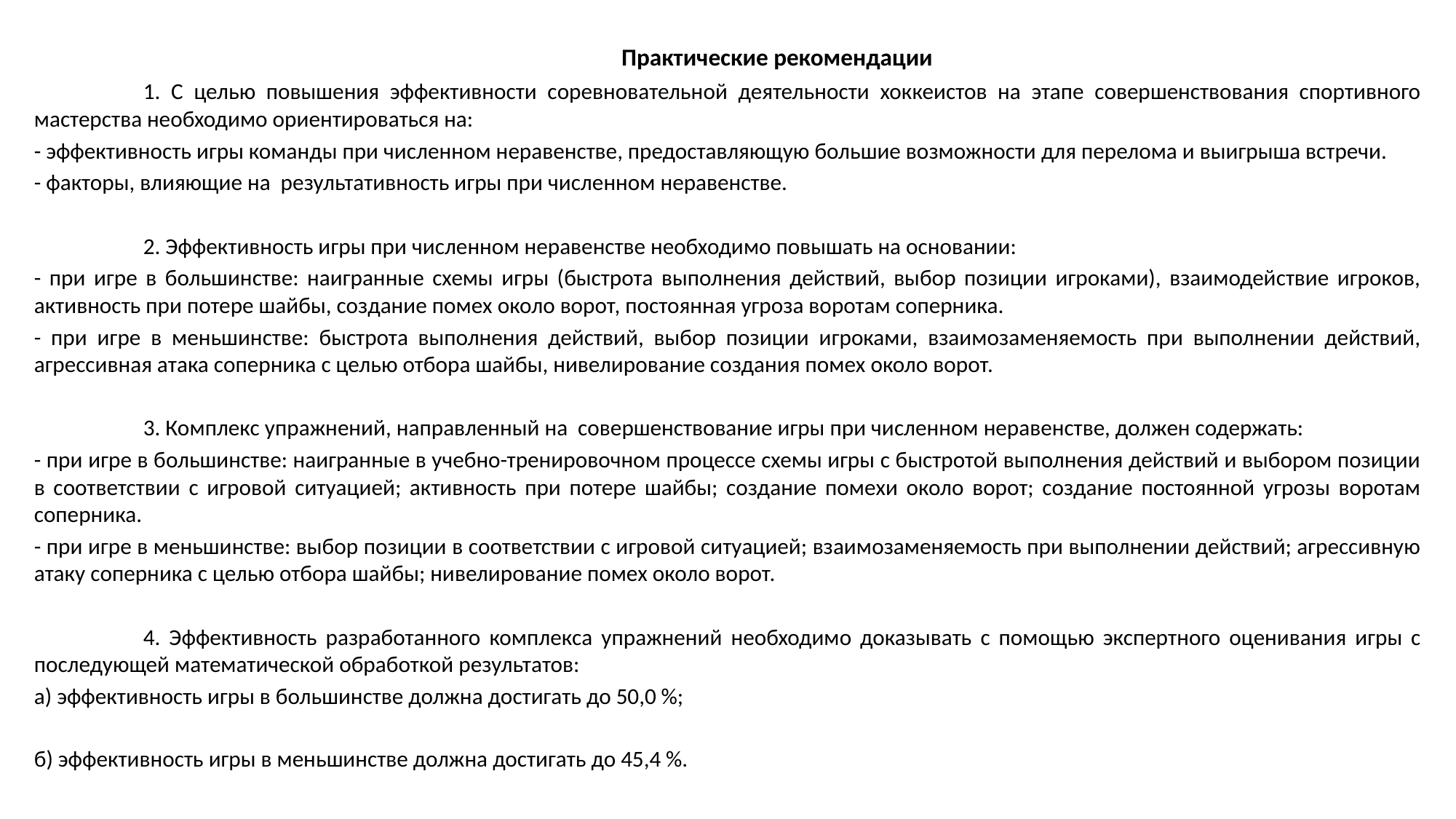

Практические рекомендации
	1. С целью повышения эффективности соревновательной деятельности хоккеистов на этапе совершенствования спортивного мастерства необходимо ориентироваться на:
- эффективность игры команды при численном неравенстве, предоставляющую большие возможности для перелома и выигрыша встречи.
- факторы, влияющие на  результативность игры при численном неравенстве.

	2. Эффективность игры при численном неравенстве необходимо повышать на основании:
- при игре в большинстве: наигранные схемы игры (быстрота выполнения действий, выбор позиции игроками), взаимодействие игроков, активность при потере шайбы, создание помех около ворот, постоянная угроза воротам соперника.
- при игре в меньшинстве: быстрота выполнения действий, выбор позиции игроками, взаимозаменяемость при выполнении действий, агрессивная атака соперника с целью отбора шайбы, нивелирование создания помех около ворот.

	3. Комплекс упражнений, направленный на  совершенствование игры при численном неравенстве, должен содержать:
- при игре в большинстве: наигранные в учебно-тренировочном процессе схемы игры с быстротой выполнения действий и выбором позиции в соответствии с игровой ситуацией; активность при потере шайбы; создание помехи около ворот; создание постоянной угрозы воротам соперника.
- при игре в меньшинстве: выбор позиции в соответствии с игровой ситуацией; взаимозаменяемость при выполнении действий; агрессивную атаку соперника с целью отбора шайбы; нивелирование помех около ворот.

	4. Эффективность разработанного комплекса упражнений необходимо доказывать с помощью экспертного оценивания игры с последующей математической обработкой результатов:
а) эффективность игры в большинстве должна достигать до 50,0 %;
б) эффективность игры в меньшинстве должна достигать до 45,4 %.

#